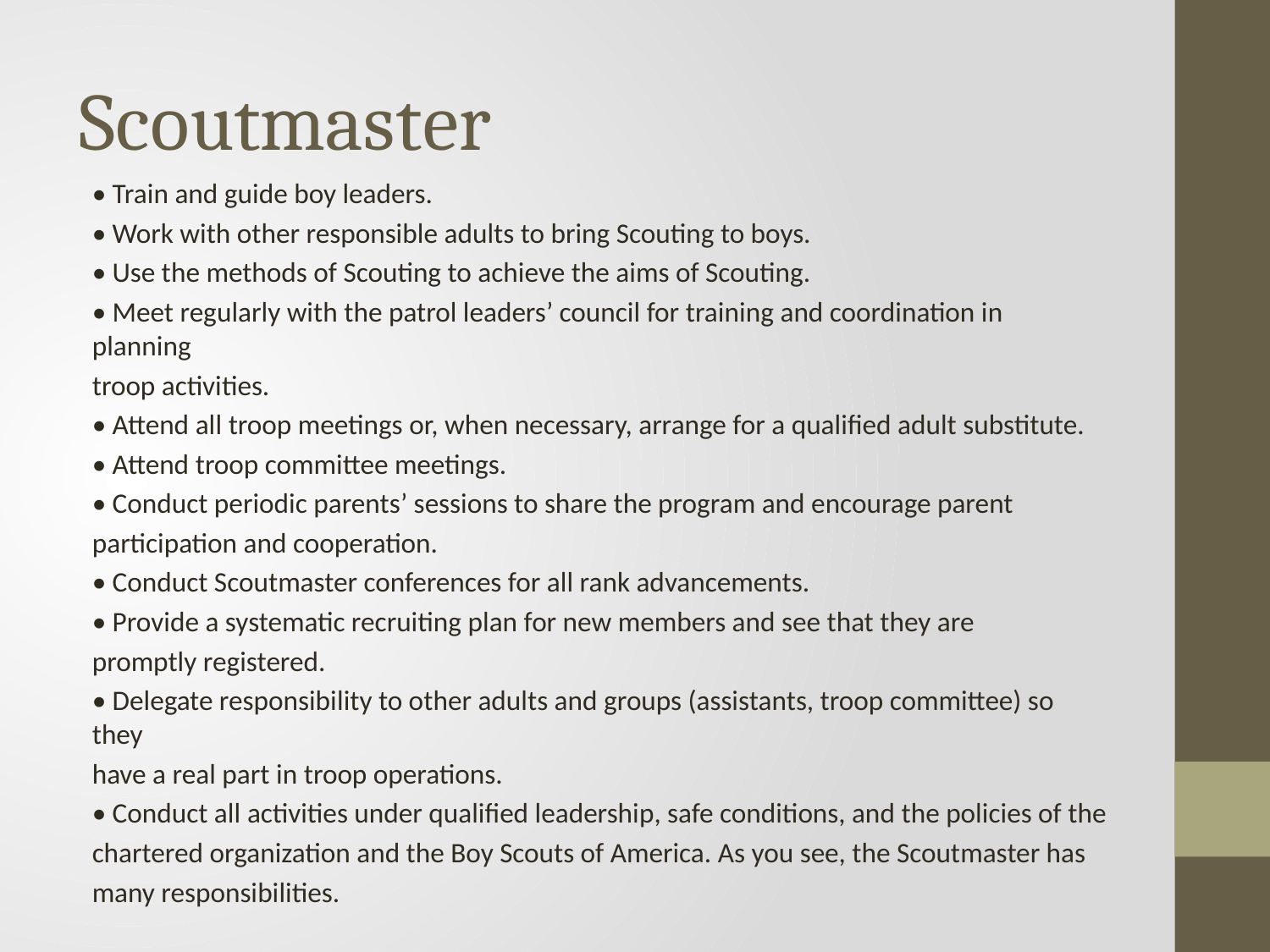

# Scoutmaster
• Train and guide boy leaders.
• Work with other responsible adults to bring Scouting to boys.
• Use the methods of Scouting to achieve the aims of Scouting.
• Meet regularly with the patrol leaders’ council for training and coordination in planning
troop activities.
• Attend all troop meetings or, when necessary, arrange for a qualified adult substitute.
• Attend troop committee meetings.
• Conduct periodic parents’ sessions to share the program and encourage parent
participation and cooperation.
• Conduct Scoutmaster conferences for all rank advancements.
• Provide a systematic recruiting plan for new members and see that they are
promptly registered.
• Delegate responsibility to other adults and groups (assistants, troop committee) so they
have a real part in troop operations.
• Conduct all activities under qualified leadership, safe conditions, and the policies of the
chartered organization and the Boy Scouts of America. As you see, the Scoutmaster has
many responsibilities.